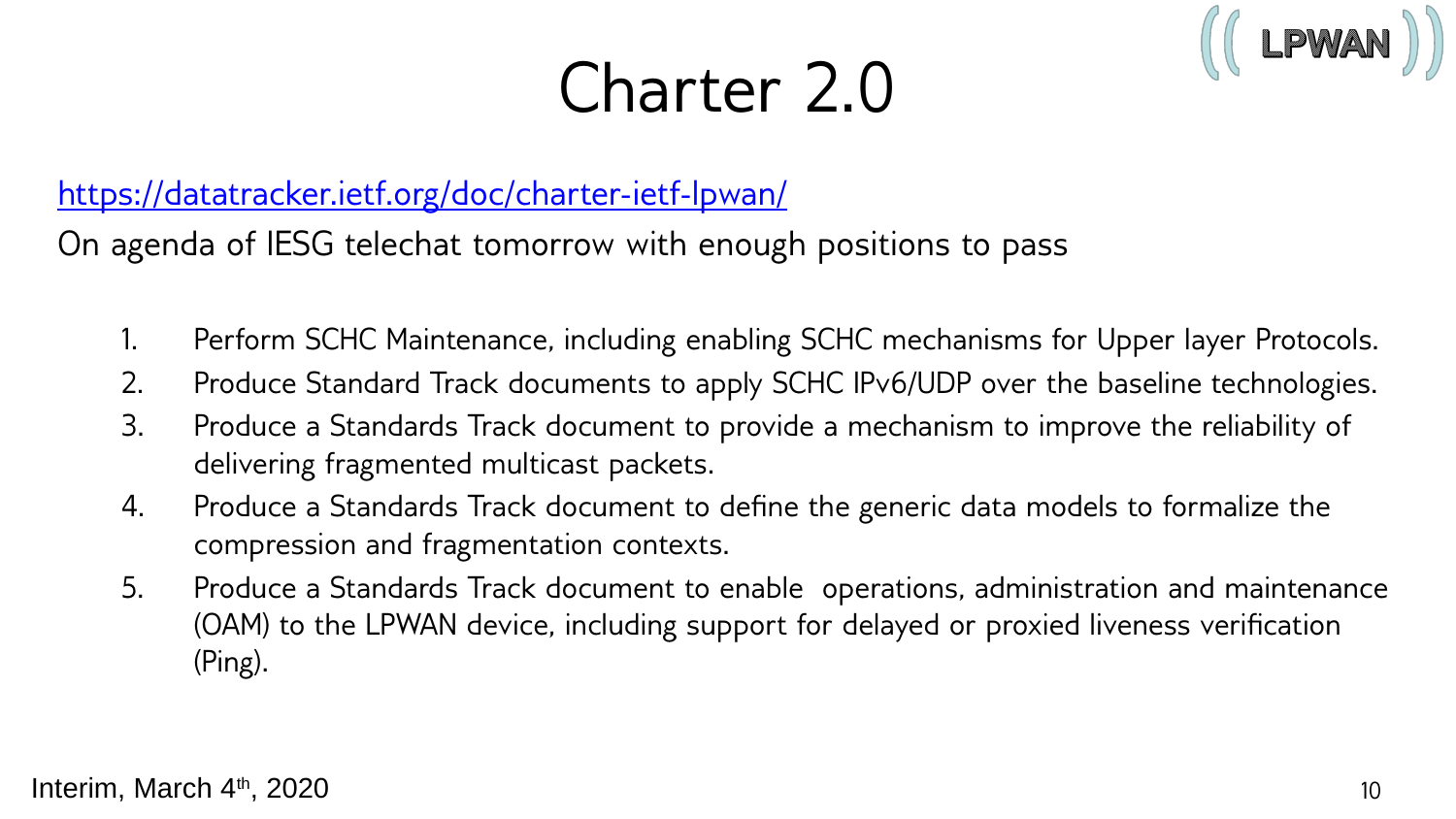

# Charter 2.0
https://datatracker.ietf.org/doc/charter-ietf-lpwan/
On agenda of IESG telechat tomorrow with enough positions to pass

Perform SCHC Maintenance, including enabling SCHC mechanisms for Upper layer Protocols.
Produce Standard Track documents to apply SCHC IPv6/UDP over the baseline technologies.
Produce a Standards Track document to provide a mechanism to improve the reliability of delivering fragmented multicast packets.
Produce a Standards Track document to define the generic data models to formalize the compression and fragmentation contexts.
Produce a Standards Track document to enable  operations, administration and maintenance (OAM) to the LPWAN device, including support for delayed or proxied liveness verification (Ping).
10